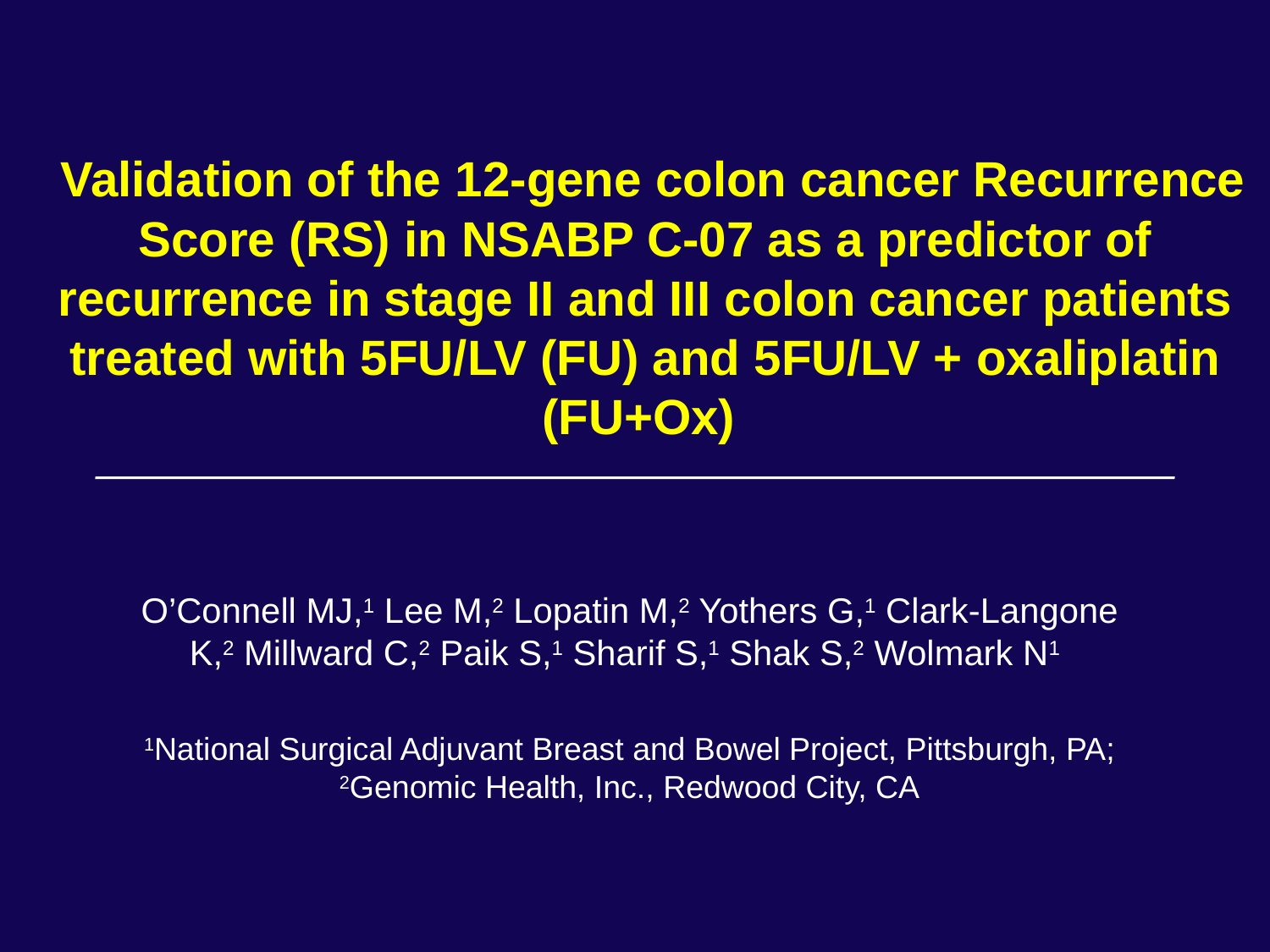

# Validation of the 12-gene colon cancer Recurrence Score (RS) in NSABP C-07 as a predictor of recurrence in stage II and III colon cancer patients treated with 5FU/LV (FU) and 5FU/LV + oxaliplatin (FU+Ox)
O’Connell MJ,1 Lee M,2 Lopatin M,2 Yothers G,1 Clark-Langone K,2 Millward C,2 Paik S,1 Sharif S,1 Shak S,2 Wolmark N1

1National Surgical Adjuvant Breast and Bowel Project, Pittsburgh, PA; 2Genomic Health, Inc., Redwood City, CA